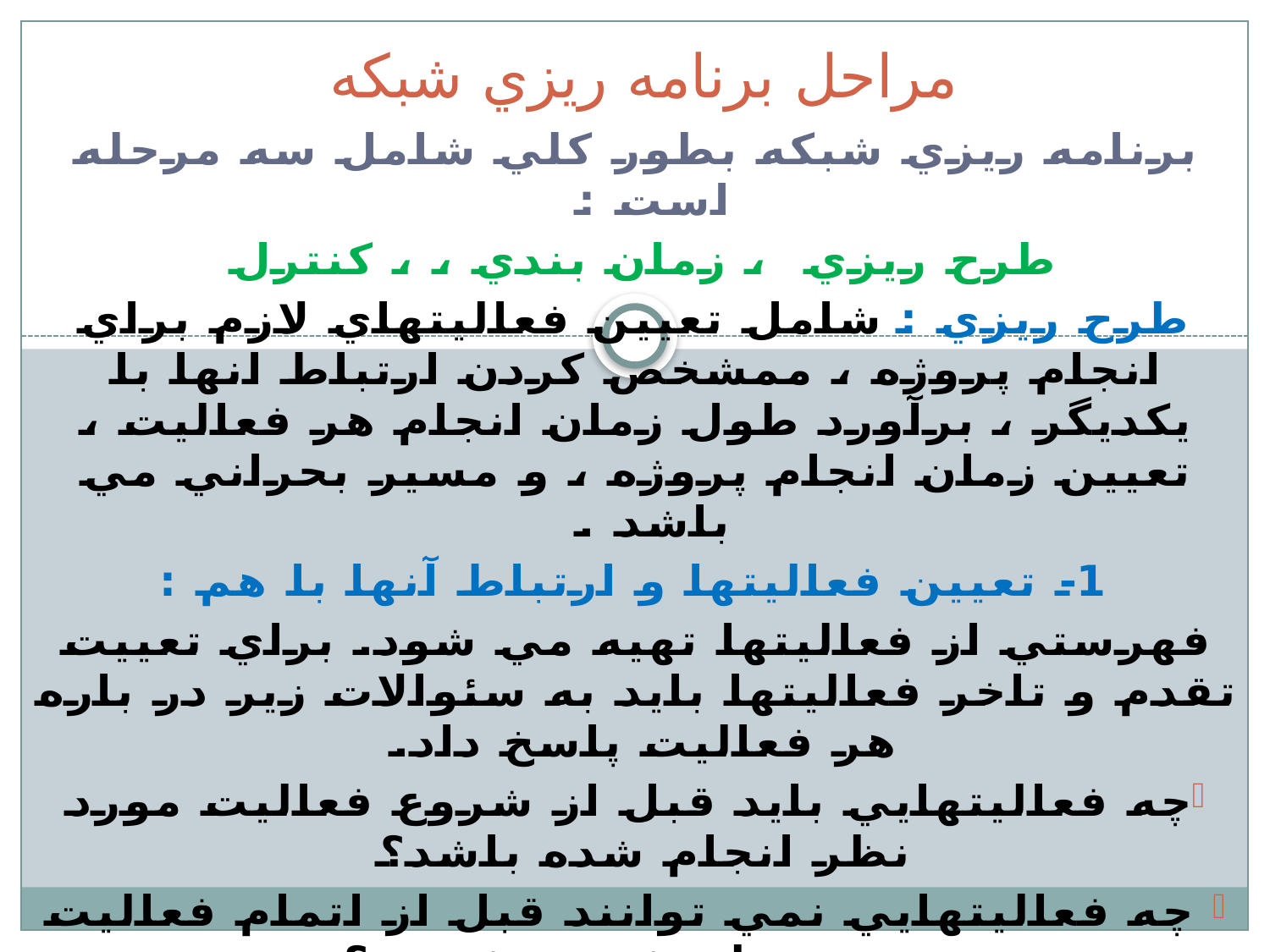

# مراحل برنامه ريزي شبكه
برنامه ريزي شبكه بطور كلي شامل سه مرحله است :
طرح ريزي  ، زمان بندي ، ، كنترل
طرح ريزي : شامل تعيين فعاليتهاي لازم براي انجام پروژه ، ممشخص كردن ارتباط انها با يكديگر ، برآورد طول زمان انجام هر فعاليت ، تعيين زمان انجام پروژه ، و مسير بحراني مي باشد .
1- تعيين فعاليتها و ارتباط آنها با هم :
فهرستي از فعاليتها تهيه مي شود. براي تعييت تقدم و تاخر فعاليتها بايد به سئوالات زير در باره هر فعاليت پاسخ داد.
چه فعاليتهايي بايد قبل از شروع فعاليت مورد نظر انجام شده باشد؟
 چه فعاليتهايي نمي توانند قبل از اتمام فعاليت مورد نظر شروع شوند ؟
چه فعاليتهايي مي توانند همزمان با فعاليت موردنظر شروع شوند؟